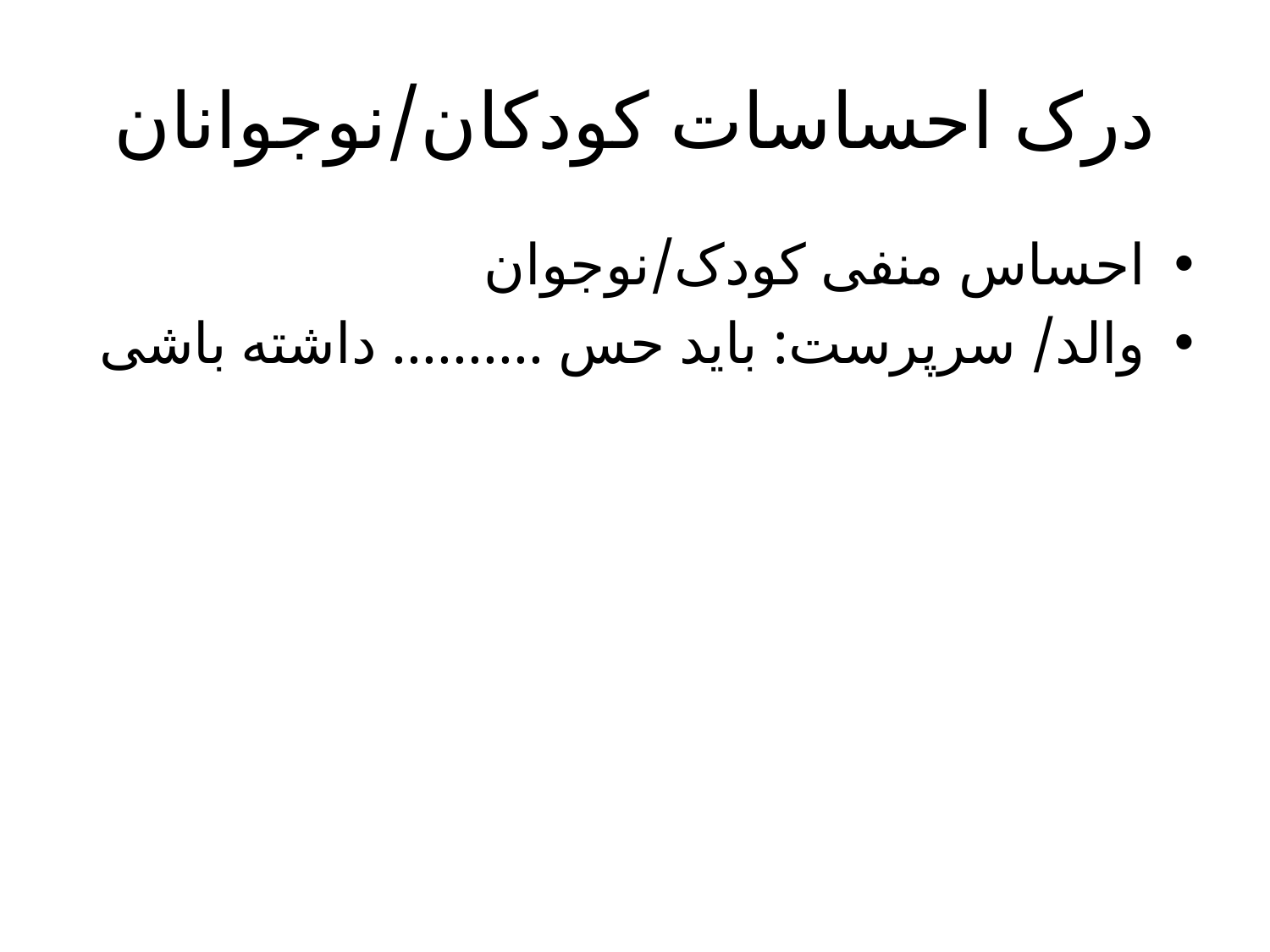

# درک احساسات کودکان/نوجوانان
احساس منفی کودک/نوجوان
والد/ سرپرست: باید حس .......... داشته باشی